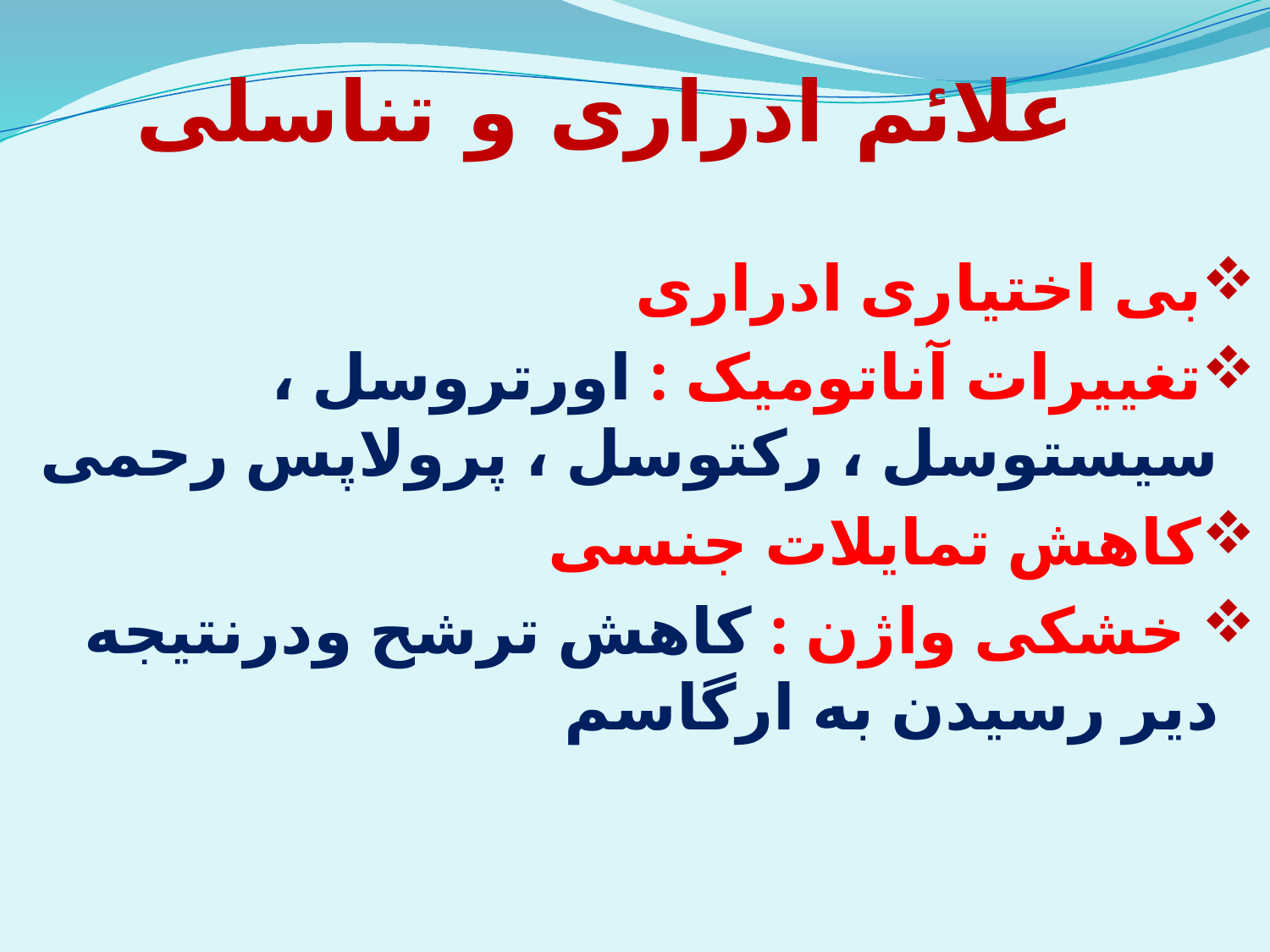

# علائم ادراری و تناسلی

بی اختیاری ادراری
تغییرات آناتومیک : اورتروسل ، سیستوسل ، رکتوسل ، پرولاپس رحمی
کاهش تمایلات جنسی
 خشکی واژن : کاهش ترشح ودرنتیجه دیر رسیدن به ارگاسم